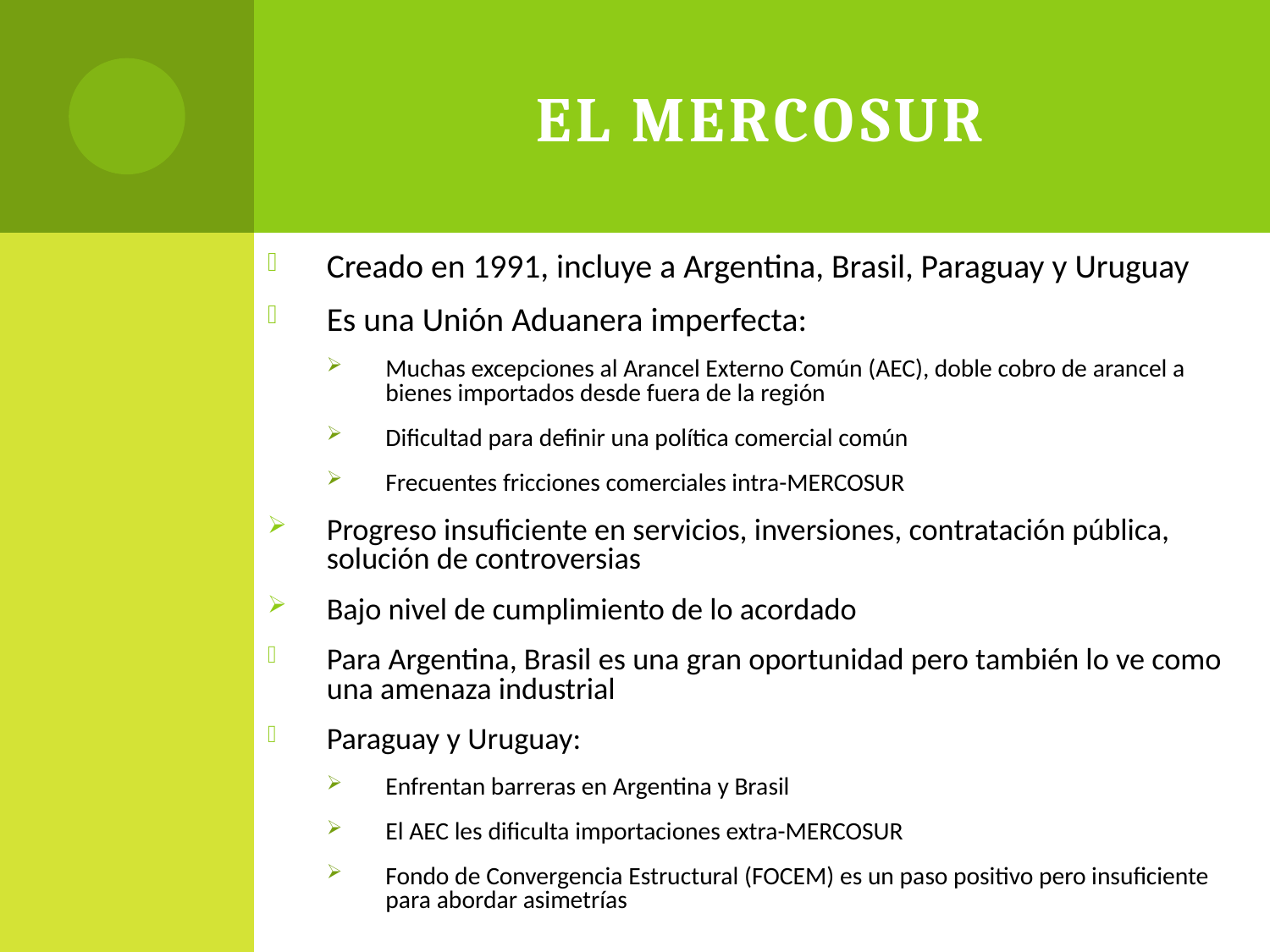

# El MERCOSUR
Creado en 1991, incluye a Argentina, Brasil, Paraguay y Uruguay
Es una Unión Aduanera imperfecta:
Muchas excepciones al Arancel Externo Común (AEC), doble cobro de arancel a bienes importados desde fuera de la región
Dificultad para definir una política comercial común
Frecuentes fricciones comerciales intra-MERCOSUR
Progreso insuficiente en servicios, inversiones, contratación pública, solución de controversias
Bajo nivel de cumplimiento de lo acordado
Para Argentina, Brasil es una gran oportunidad pero también lo ve como una amenaza industrial
Paraguay y Uruguay:
Enfrentan barreras en Argentina y Brasil
El AEC les dificulta importaciones extra-MERCOSUR
Fondo de Convergencia Estructural (FOCEM) es un paso positivo pero insuficiente para abordar asimetrías